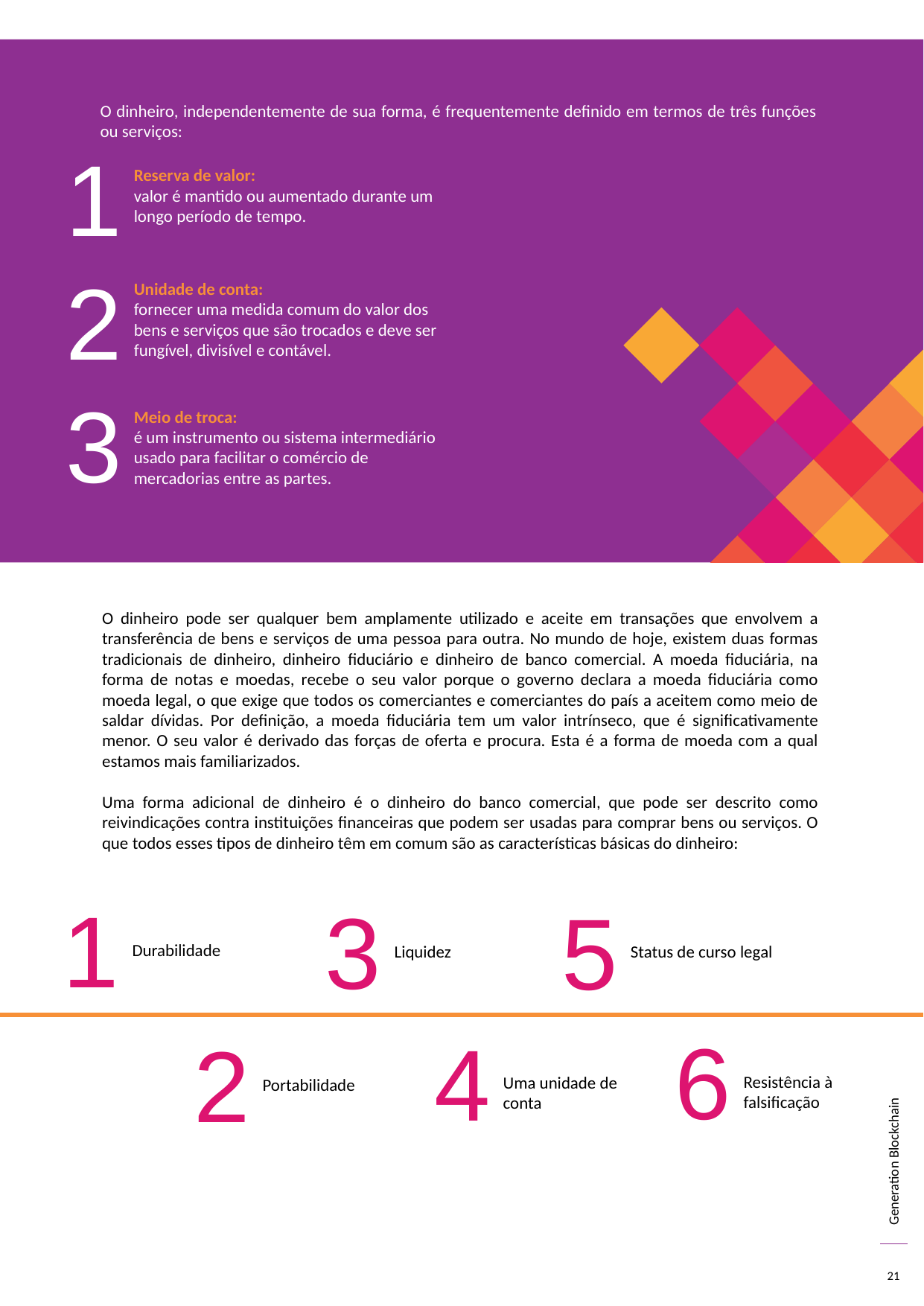

O dinheiro, independentemente de sua forma, é frequentemente definido em termos de três funções ou serviços:
1
Reserva de valor:
valor é mantido ou aumentado durante um longo período de tempo.
2
Unidade de conta:
fornecer uma medida comum do valor dos bens e serviços que são trocados e deve ser fungível, divisível e contável.

3
Meio de troca:
é um instrumento ou sistema intermediário usado para facilitar o comércio de mercadorias entre as partes.
O dinheiro pode ser qualquer bem amplamente utilizado e aceite em transações que envolvem a transferência de bens e serviços de uma pessoa para outra. No mundo de hoje, existem duas formas tradicionais de dinheiro, dinheiro fiduciário e dinheiro de banco comercial. A moeda fiduciária, na forma de notas e moedas, recebe o seu valor porque o governo declara a moeda fiduciária como moeda legal, o que exige que todos os comerciantes e comerciantes do país a aceitem como meio de saldar dívidas. Por definição, a moeda fiduciária tem um valor intrínseco, que é significativamente menor. O seu valor é derivado das forças de oferta e procura. Esta é a forma de moeda com a qual estamos mais familiarizados.

Uma forma adicional de dinheiro é o dinheiro do banco comercial, que pode ser descrito como reivindicações contra instituições financeiras que podem ser usadas para comprar bens ou serviços. O que todos esses tipos de dinheiro têm em comum são as características básicas do dinheiro:
1
3
5
Durabilidade
Liquidez
Status de curso legal
6
4
2
Resistência à falsificação
Uma unidade de conta
Portabilidade
21